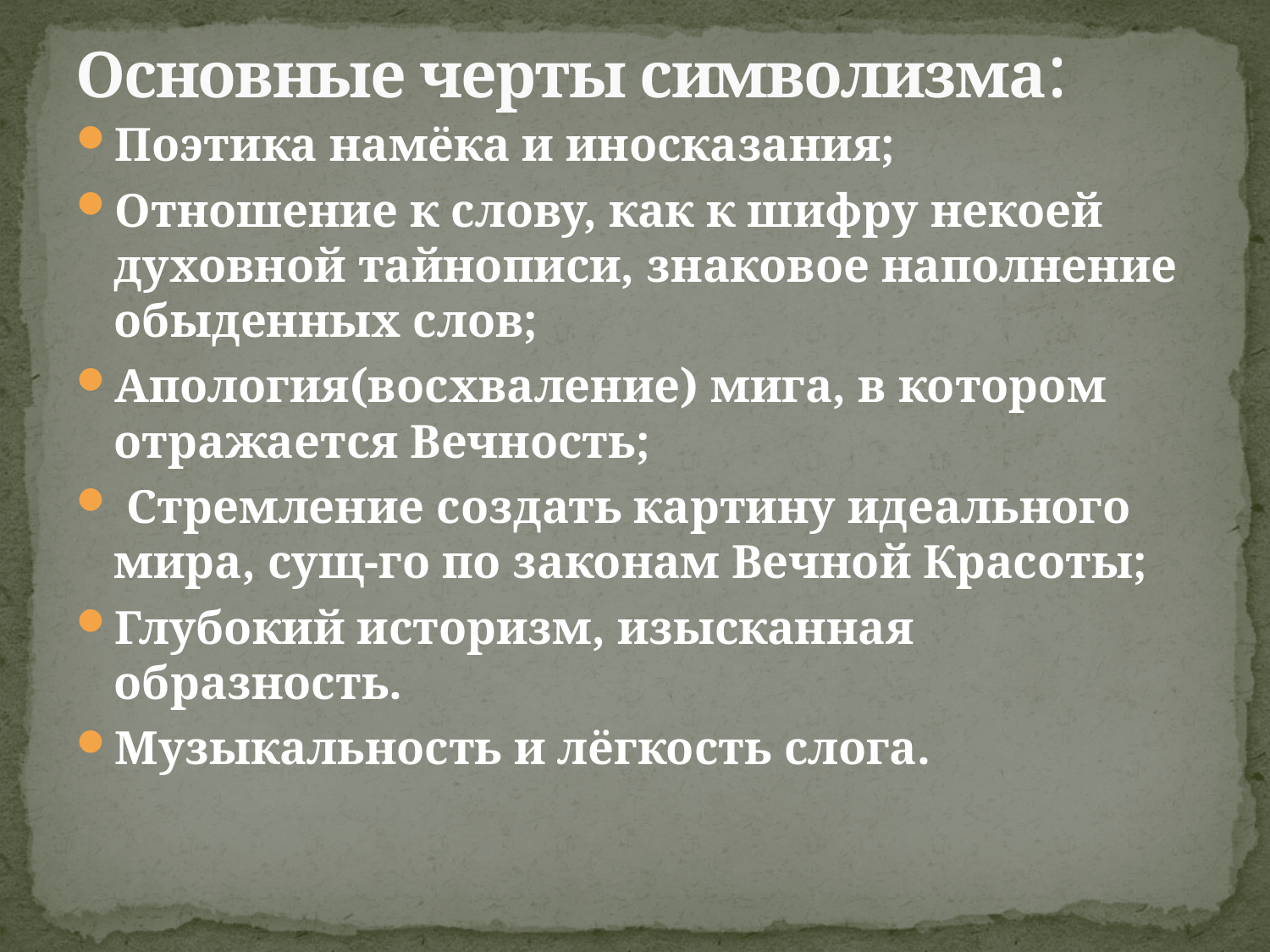

# Основные черты символизма:
Поэтика намёка и иносказания;
Отношение к слову, как к шифру некоей духовной тайнописи, знаковое наполнение обыденных слов;
Апология(восхваление) мига, в котором отражается Вечность;
 Стремление создать картину идеального мира, сущ-го по законам Вечной Красоты;
Глубокий историзм, изысканная образность.
Музыкальность и лёгкость слога.